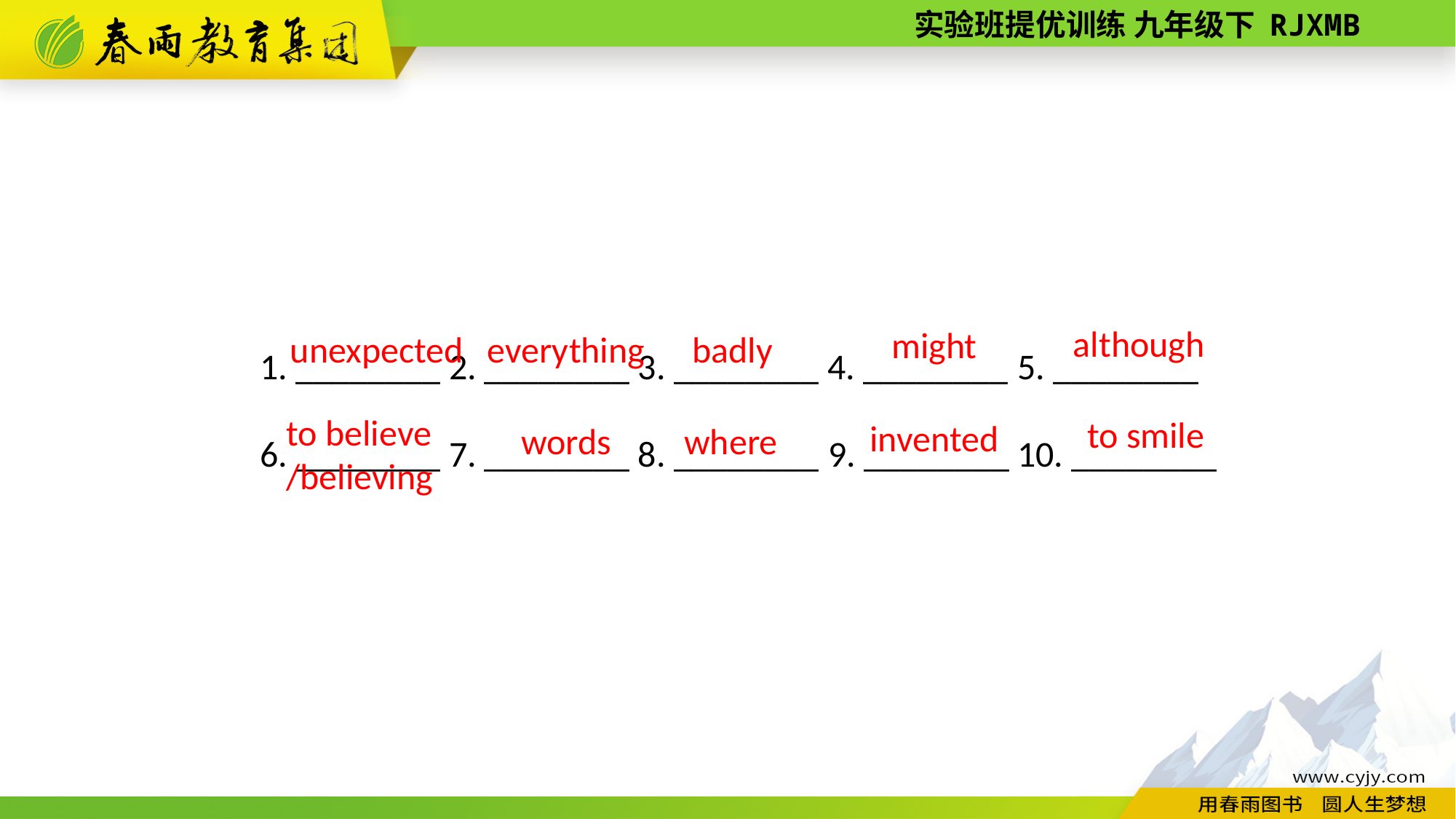

1. ________ 2. ________ 3. ________ 4. ________  5. ________
6. ________ 7. ________ 8. ________  9. ________ 10. ________
although
might
 badly
unexpected
everything
to believe
/believing
to smile
invented
where
words